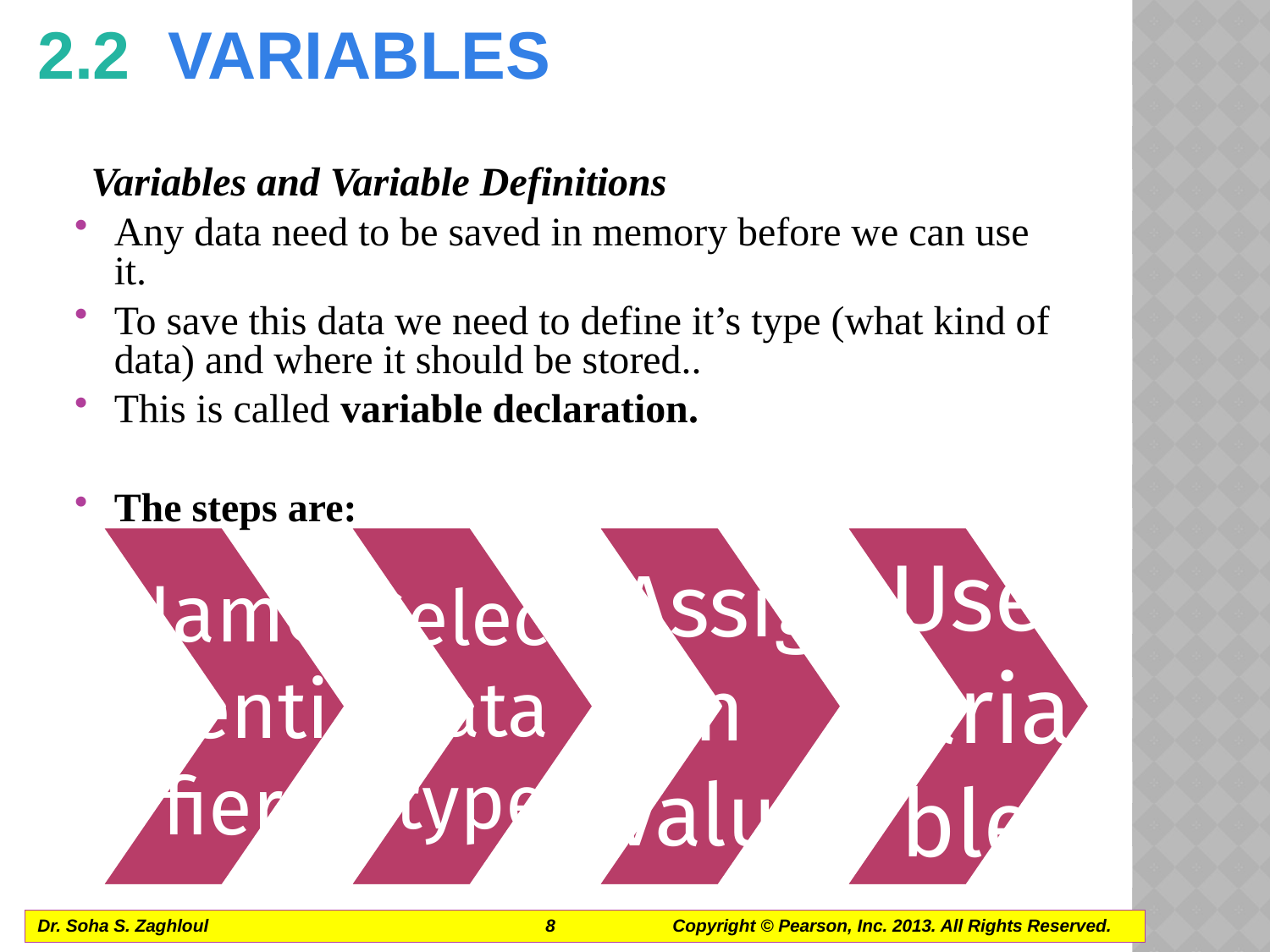

2.2  VARIABLES
Variables and Variable Definitions
Any data need to be saved in memory before we can use it.
To save this data we need to define it’s type (what kind of data) and where it should be stored..
This is called variable declaration.

The steps are:

Dr. Soha S. Zaghloul			8	Copyright © Pearson, Inc. 2013. All Rights Reserved.
©1992-2013 by Pearson Education, Inc. All Rights Reserved.